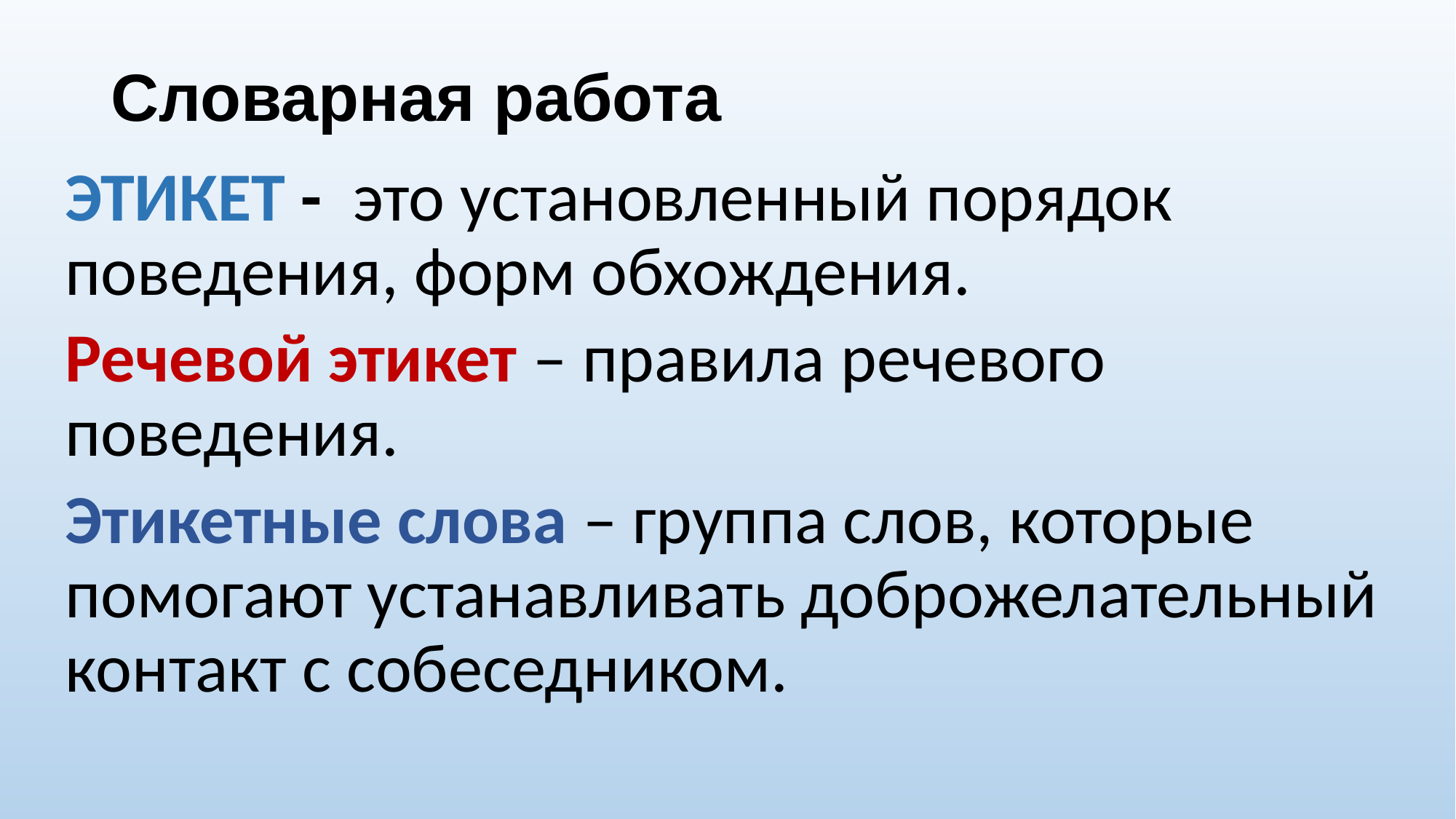

# Словарная работа
ЭТИКЕТ -  это установленный порядок поведения, форм обхождения.
Речевой этикет – правила речевого поведения.
Этикетные слова – группа слов, которые помогают устанавливать доброжелательный контакт с собеседником.